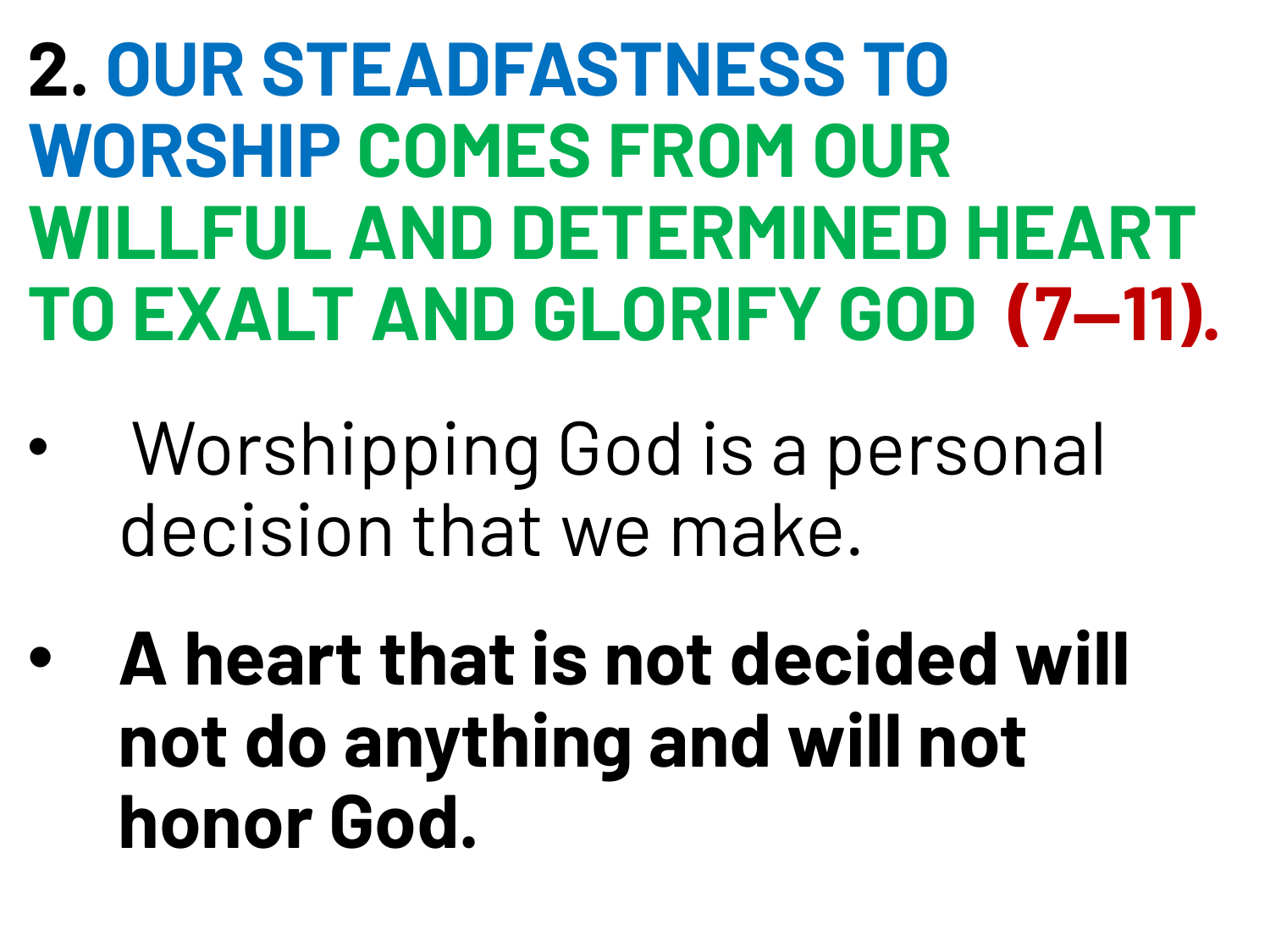

2. OUR STEADFASTNESS TO WORSHIP COMES FROM OUR WILLFUL AND DETERMINED HEART TO EXALT AND GLORIFY GOD  (7—11).

 Worshipping God is a personal decision that we make.

A heart that is not decided will not do anything and will not honor God.